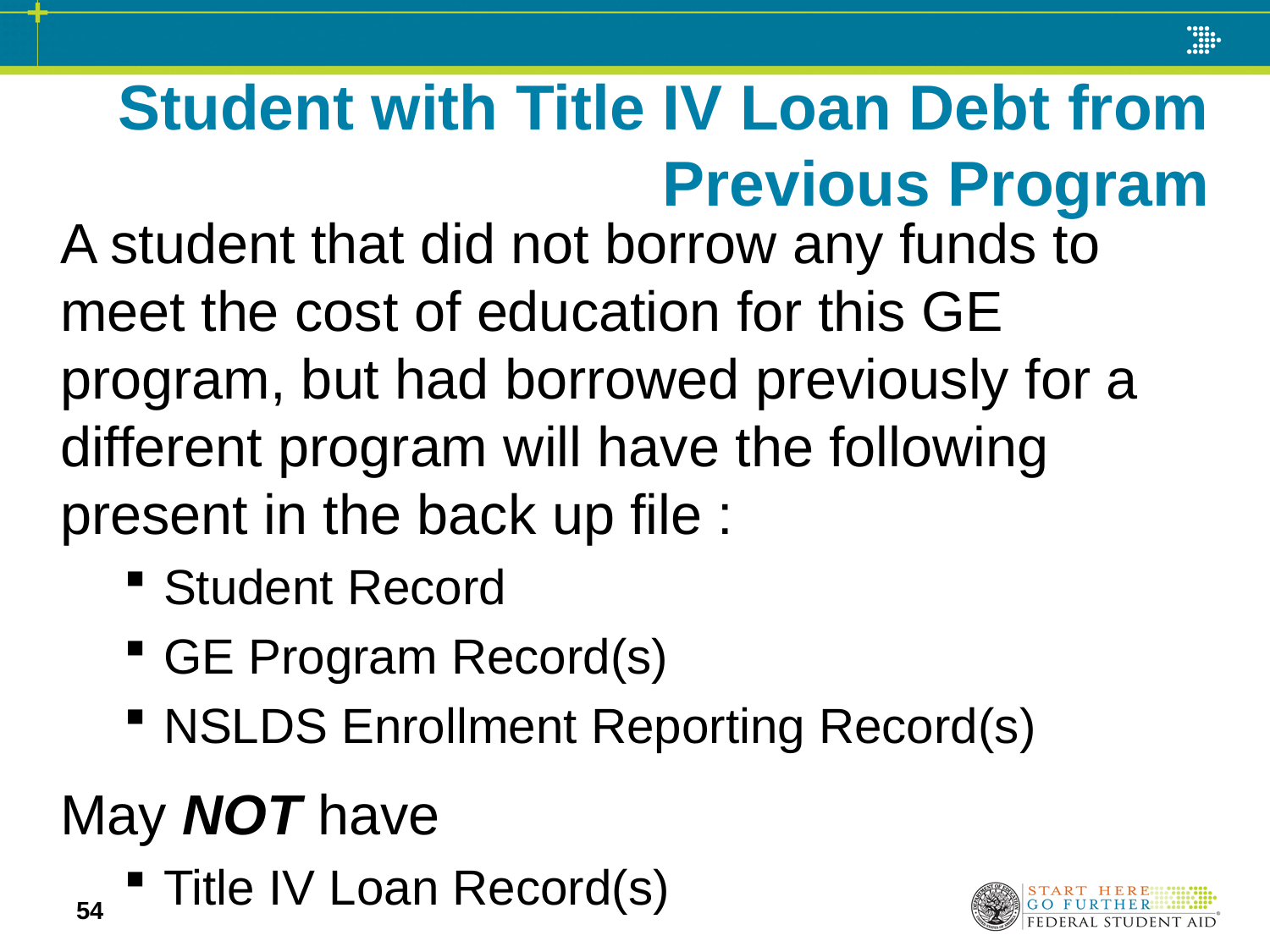

# Student with Title IV Loan Debt from Previous Program
A student that did not borrow any funds to meet the cost of education for this GE program, but had borrowed previously for a different program will have the following present in the back up file :
Student Record
GE Program Record(s)
NSLDS Enrollment Reporting Record(s)
May NOT have
Title IV Loan Record(s)

54